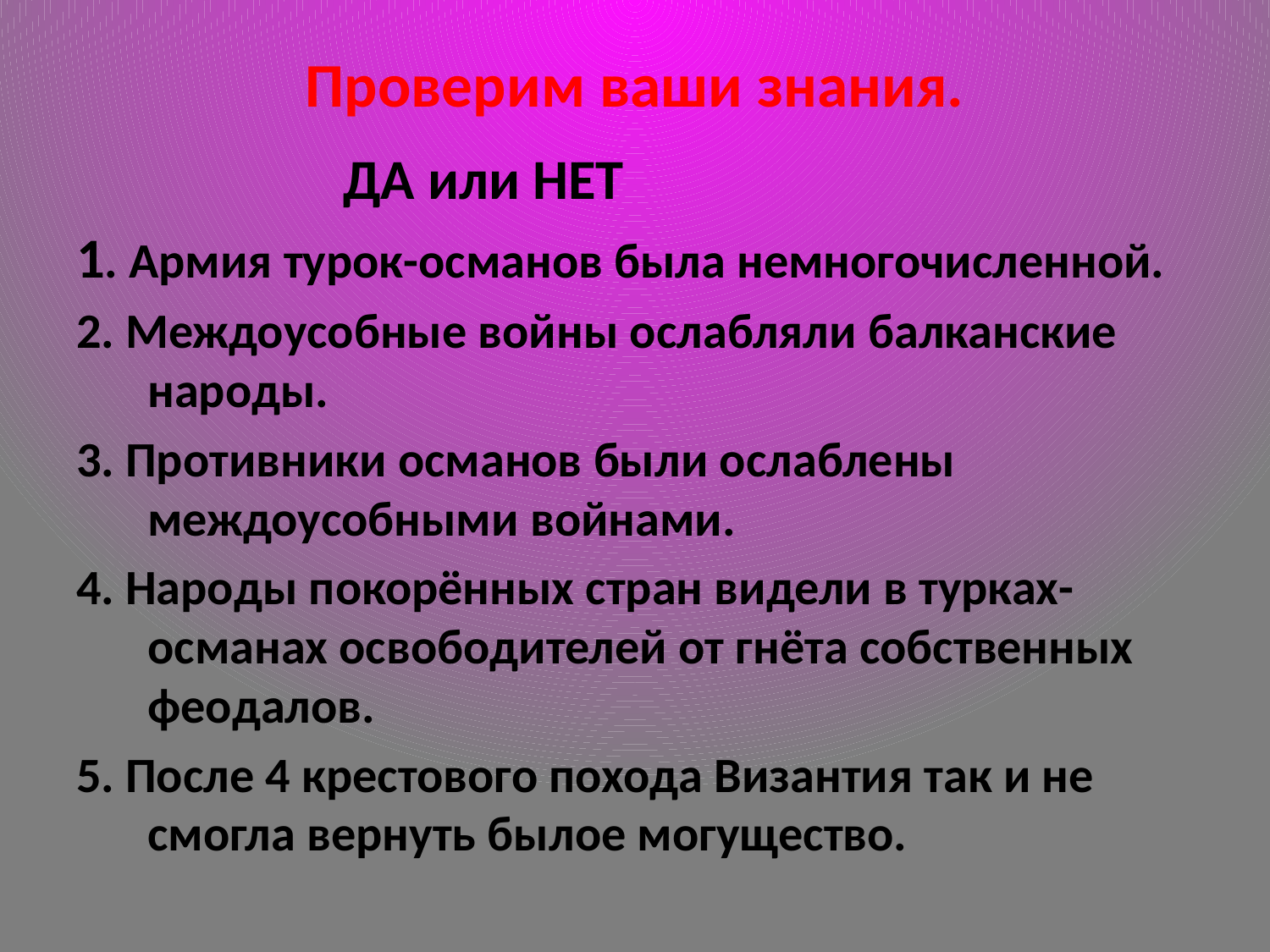

# Проверим ваши знания.
                     ДА или НЕТ
1. Армия турок-османов была немногочисленной.
2. Междоусобные войны ослабляли балканские народы.
3. Противники османов были ослаблены междоусобными войнами.
4. Народы покорённых стран видели в турках-османах освободителей от гнёта собственных феодалов.
5. После 4 крестового похода Византия так и не смогла вернуть былое могущество.